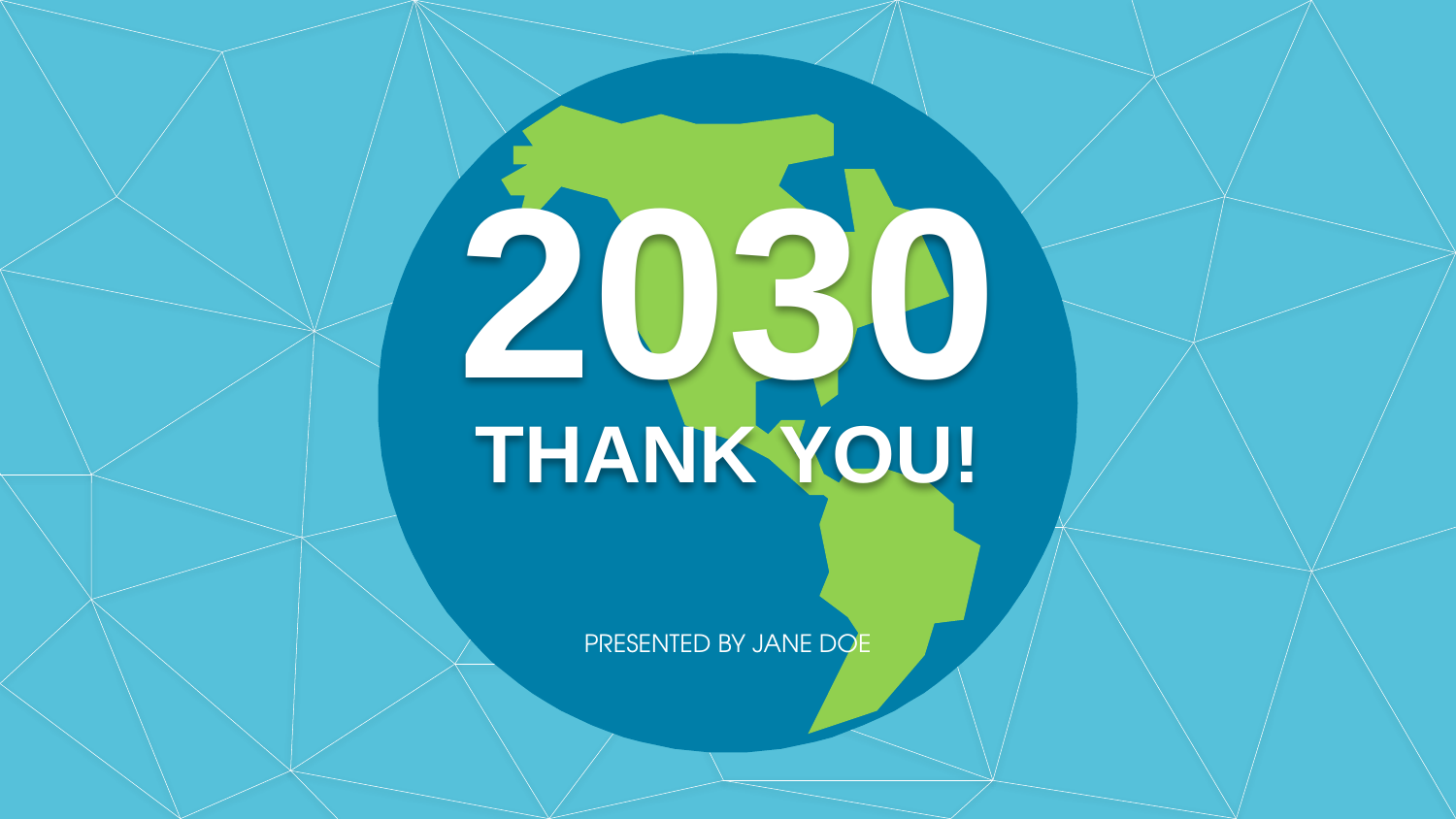

2030
THANK YOU!
PRESENTED BY JANE DOE